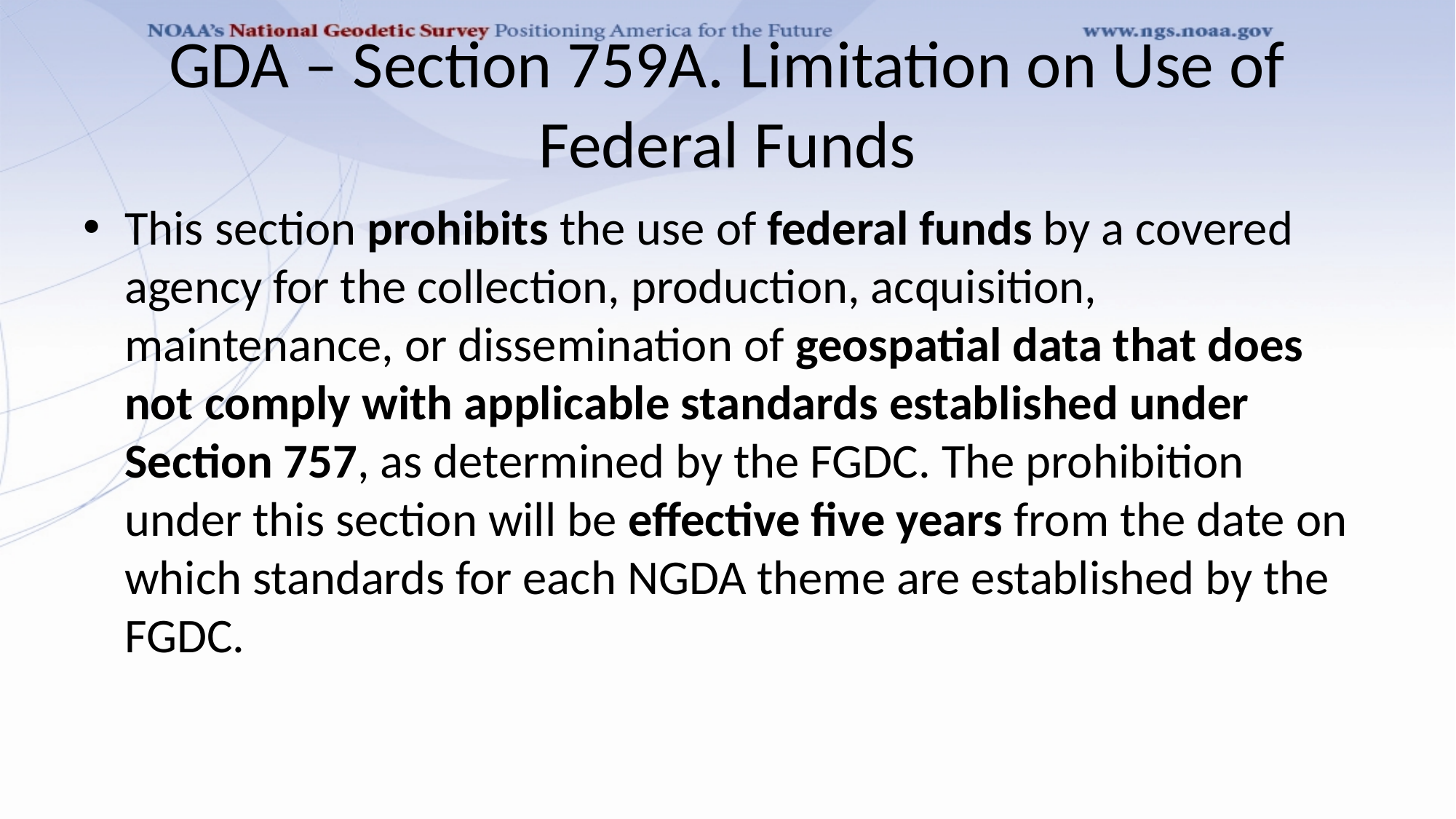

# GDA – Section 759A. Limitation on Use of Federal Funds
This section prohibits the use of federal funds by a covered agency for the collection, production, acquisition, maintenance, or dissemination of geospatial data that does not comply with applicable standards established under Section 757, as determined by the FGDC. The prohibition under this section will be effective five years from the date on which standards for each NGDA theme are established by the FGDC.